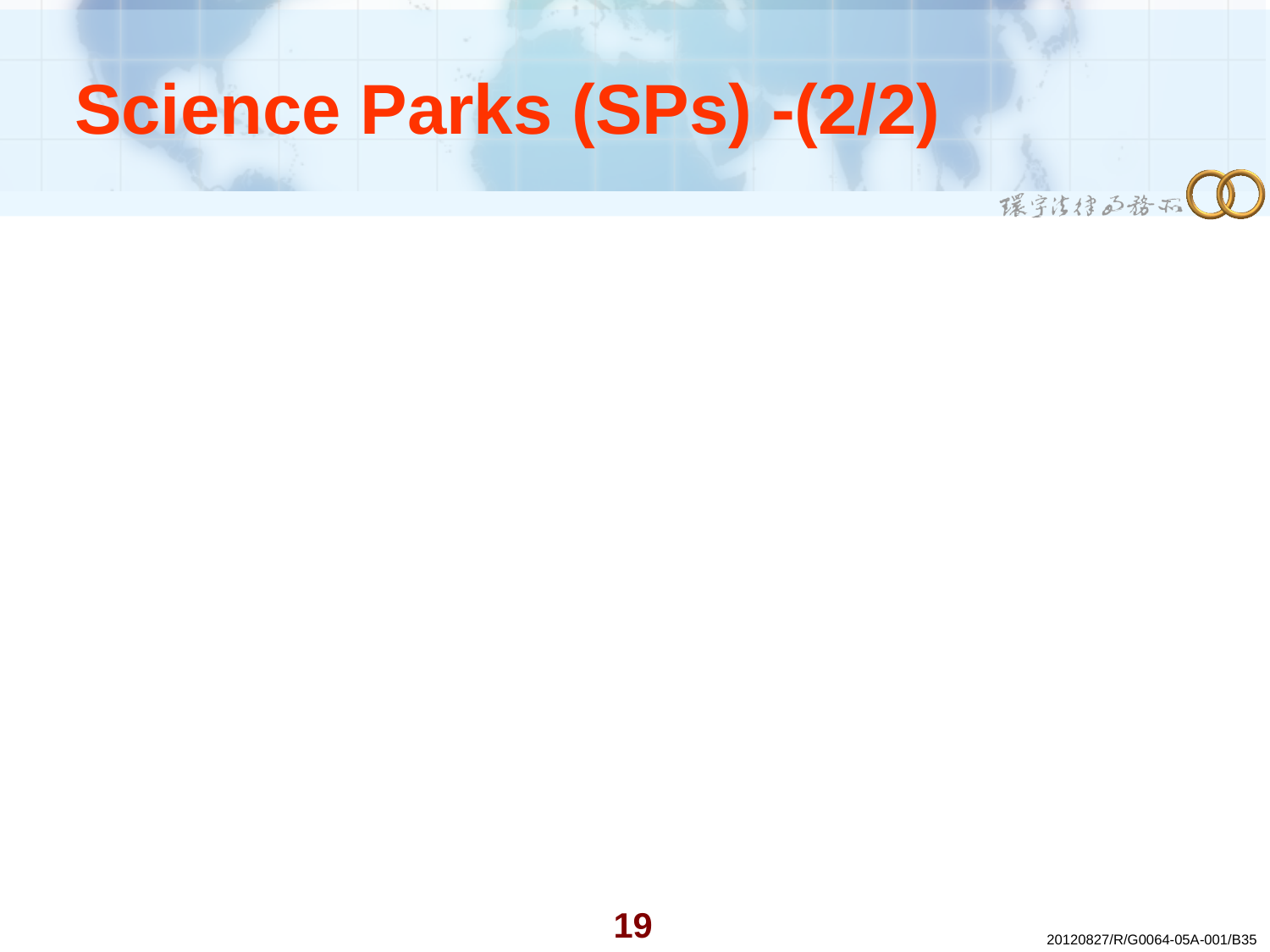

# Science Parks (SPs) -(2/2)

19
20120827/R/G0064-05A-001/B35